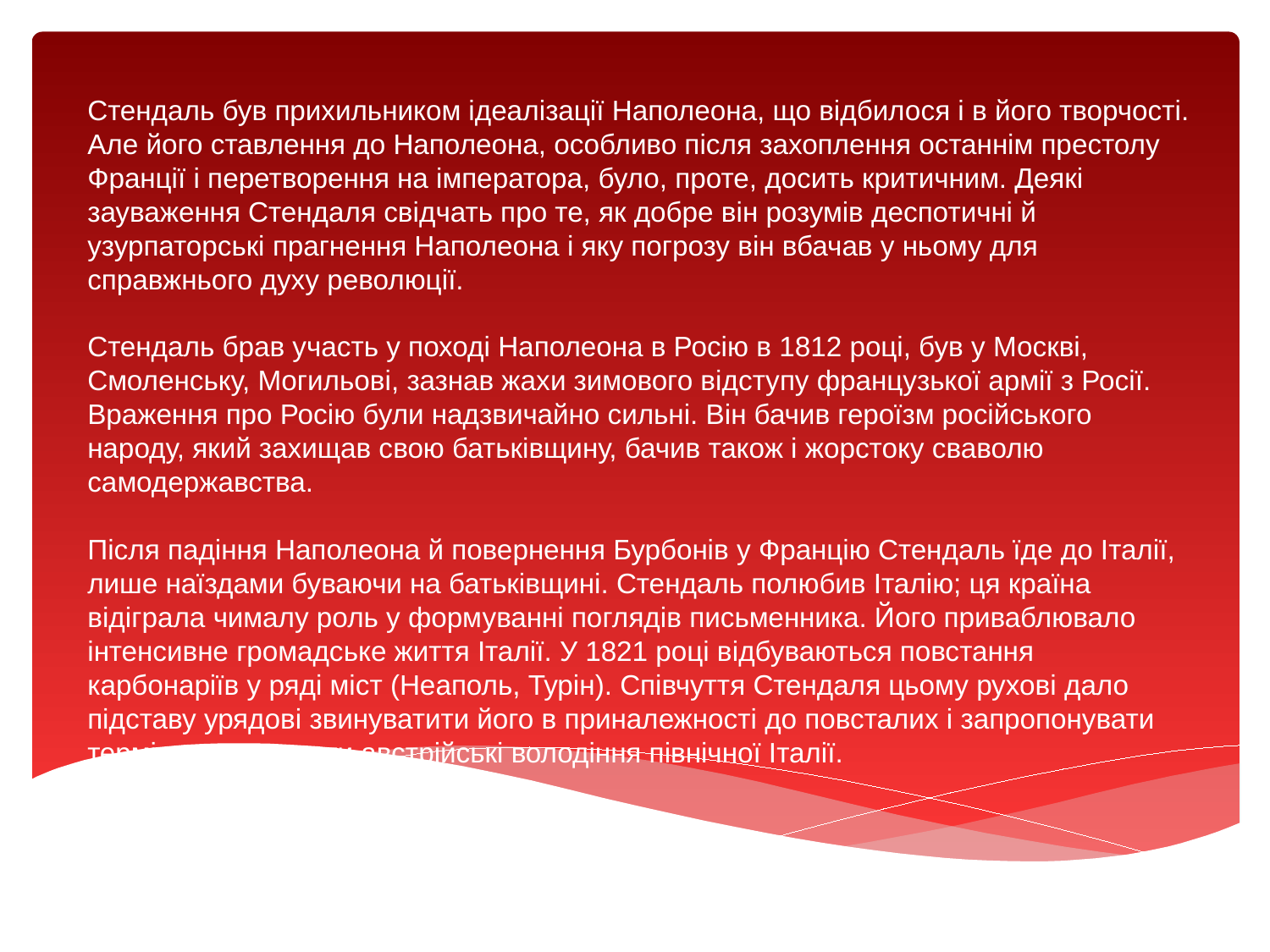

Стендаль був прихильником ідеалізації Наполеона, що відбилося і в його творчості. Але його ставлення до Наполеона, особливо після захоплення останнім престолу Франції і перетворення на імператора, було, проте, досить критичним. Деякі зауваження Стендаля свідчать про те, як добре він розумів деспотичні й узурпаторські прагнення Наполеона і яку погрозу він вбачав у ньому для справжнього духу революції.

Стендаль брав участь у поході Наполеона в Росію в 1812 році, був у Москві, Смоленську, Могильові, зазнав жахи зимового відступу французької армії з Росії. Враження про Росію були надзвичайно сильні. Він бачив героїзм російського народу, який захищав свою батьківщину, бачив також і жорстоку сваволю самодержавства.

Після падіння Наполеона й повернення Бурбонів у Францію Стендаль їде до Італії, лише наїздами буваючи на батьківщині. Стендаль полюбив Італію; ця країна відіграла чималу роль у формуванні поглядів письменника. Його приваблювало інтенсивне громадське життя Італії. У 1821 році відбуваються повстання карбонаріїв у ряді міст (Неаполь, Турін). Співчуття Стендаля цьому рухові дало підставу урядові звинуватити його в приналежності до повсталих і запропонувати терміново залишити австрійські володіння північної Італії.